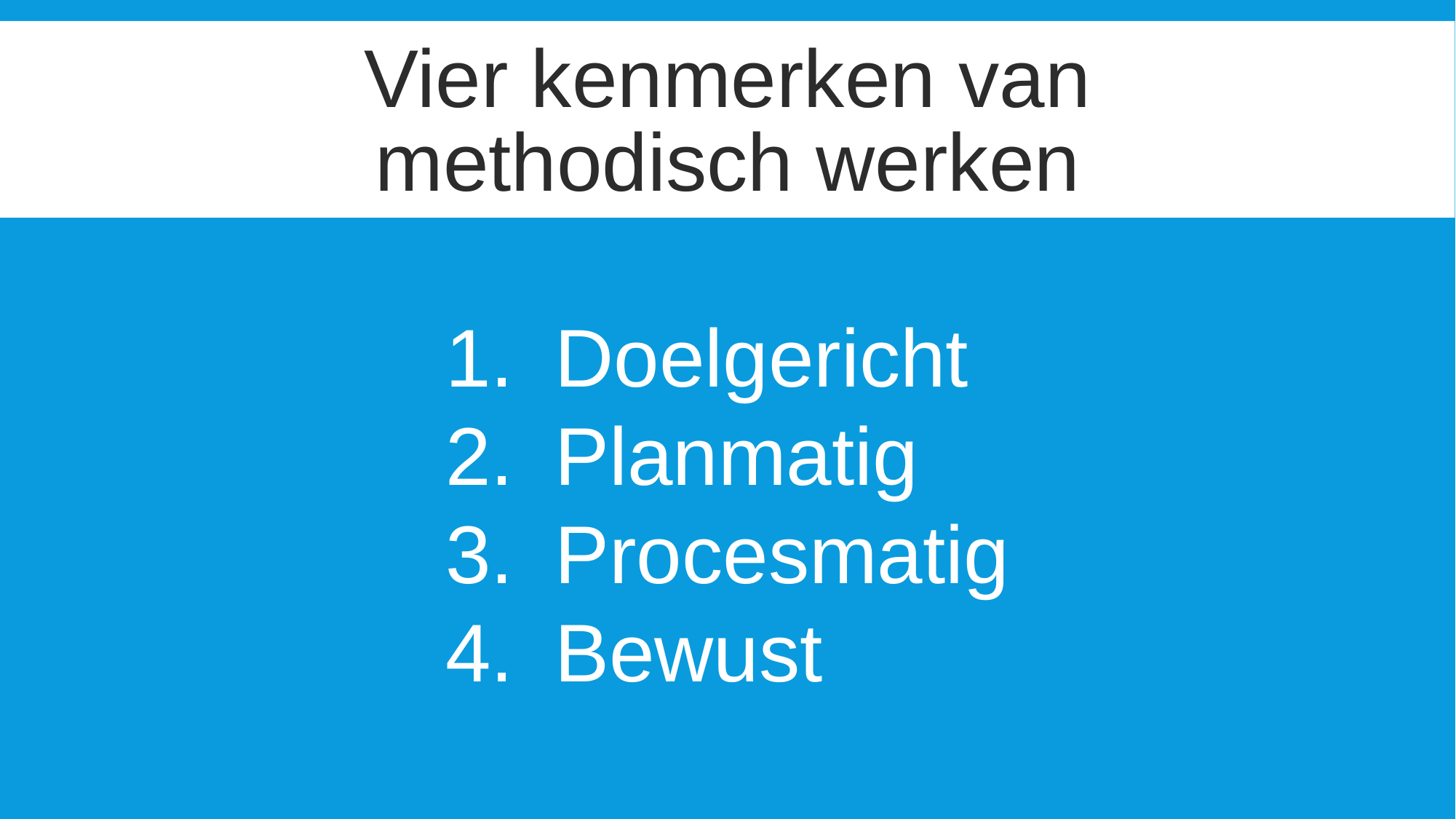

# Vier kenmerken van methodisch werken
Doelgericht
Planmatig
Procesmatig
Bewust